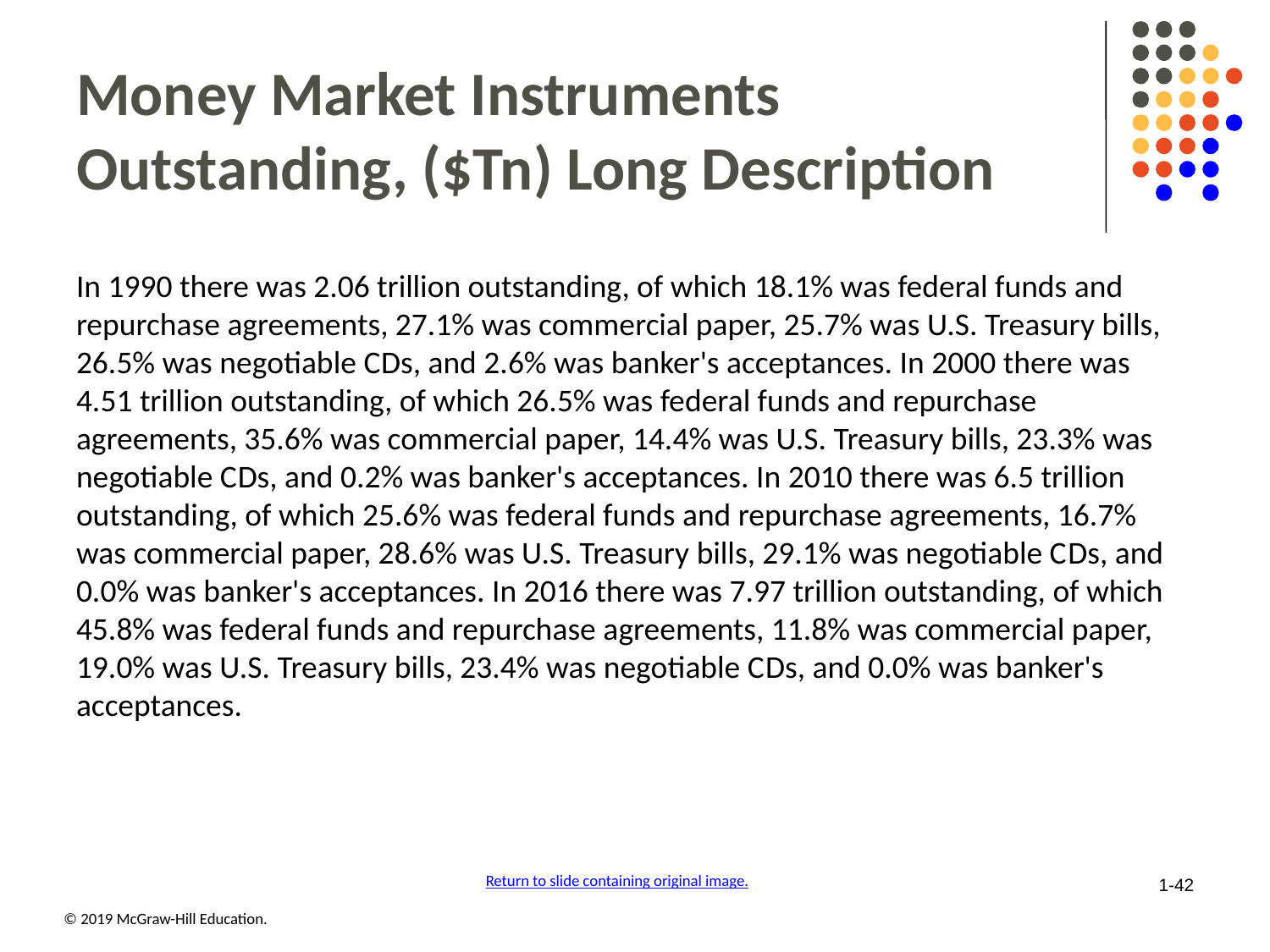

# Money Market Instruments Outstanding, ($Tn) Long Description
In 1990 there was 2.06 trillion outstanding, of which 18.1% was federal funds and repurchase agreements, 27.1% was commercial paper, 25.7% was U.S. Treasury bills, 26.5% was negotiable C Ds, and 2.6% was banker's acceptances. In 2000 there was 4.51 trillion outstanding, of which 26.5% was federal funds and repurchase agreements, 35.6% was commercial paper, 14.4% was U.S. Treasury bills, 23.3% was negotiable C Ds, and 0.2% was banker's acceptances. In 2010 there was 6.5 trillion outstanding, of which 25.6% was federal funds and repurchase agreements, 16.7% was commercial paper, 28.6% was U.S. Treasury bills, 29.1% was negotiable C Ds, and 0.0% was banker's acceptances. In 2016 there was 7.97 trillion outstanding, of which 45.8% was federal funds and repurchase agreements, 11.8% was commercial paper, 19.0% was U.S. Treasury bills, 23.4% was negotiable C Ds, and 0.0% was banker's acceptances.
Return to slide containing original image.
1-42